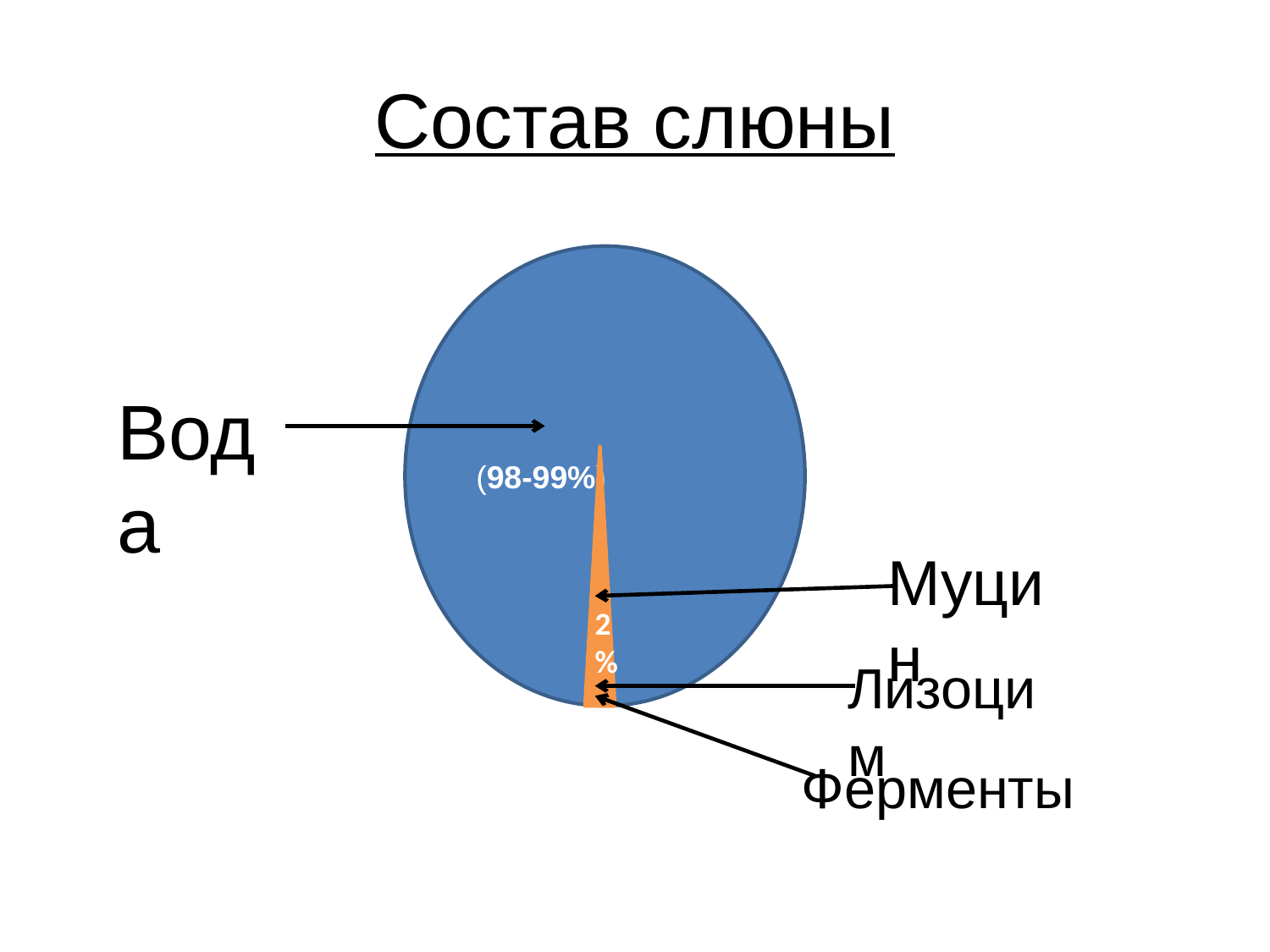

# Состав слюны

(98-99%)
Вода
2%
Муцин
Лизоцим
Ферменты